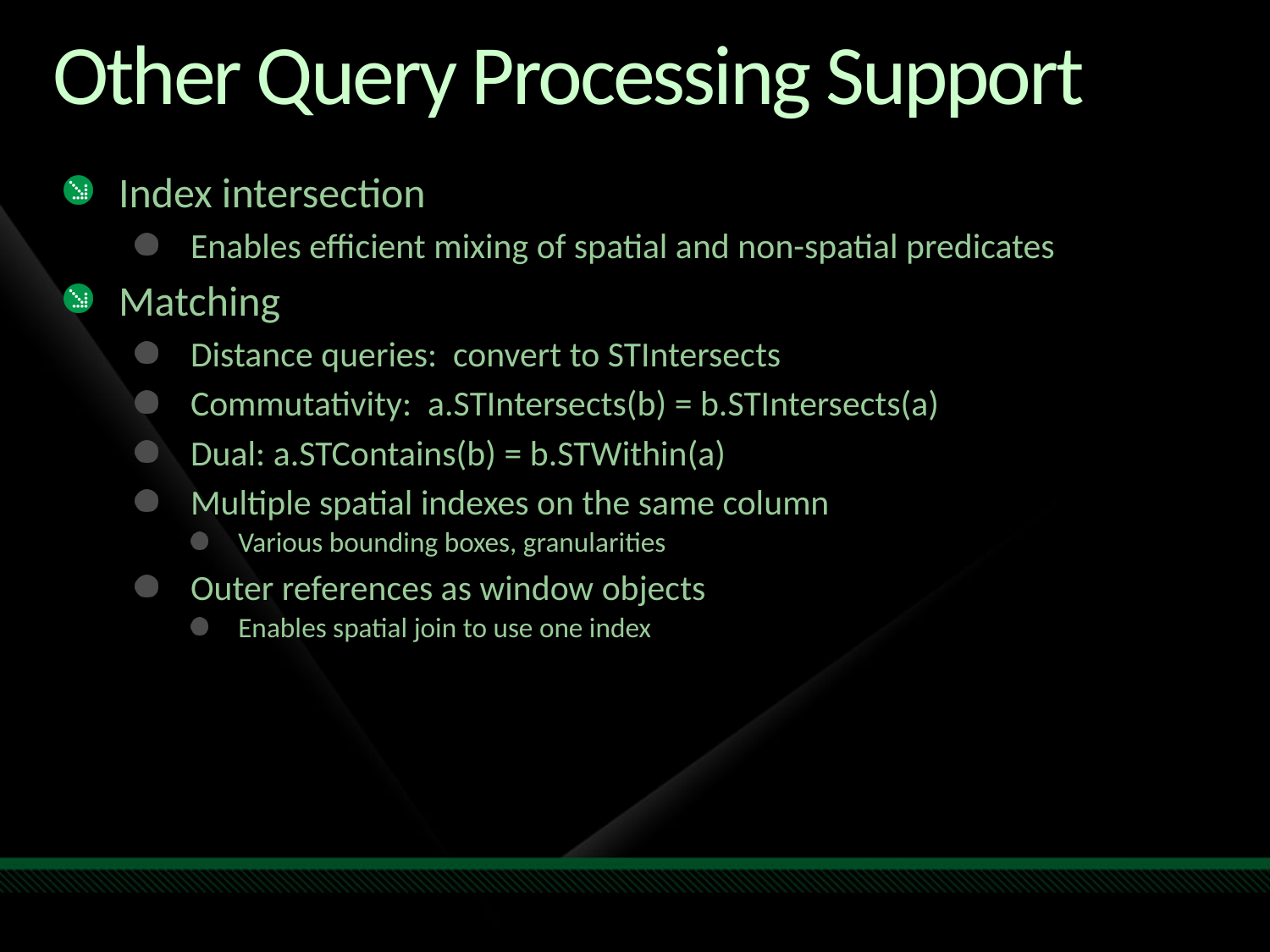

# Other Query Processing Support
Index intersection
Enables efficient mixing of spatial and non-spatial predicates
Matching
Distance queries:  convert to STIntersects
Commutativity:  a.STIntersects(b) = b.STIntersects(a)
Dual: a.STContains(b) = b.STWithin(a)
Multiple spatial indexes on the same column
Various bounding boxes, granularities
Outer references as window objects
Enables spatial join to use one index